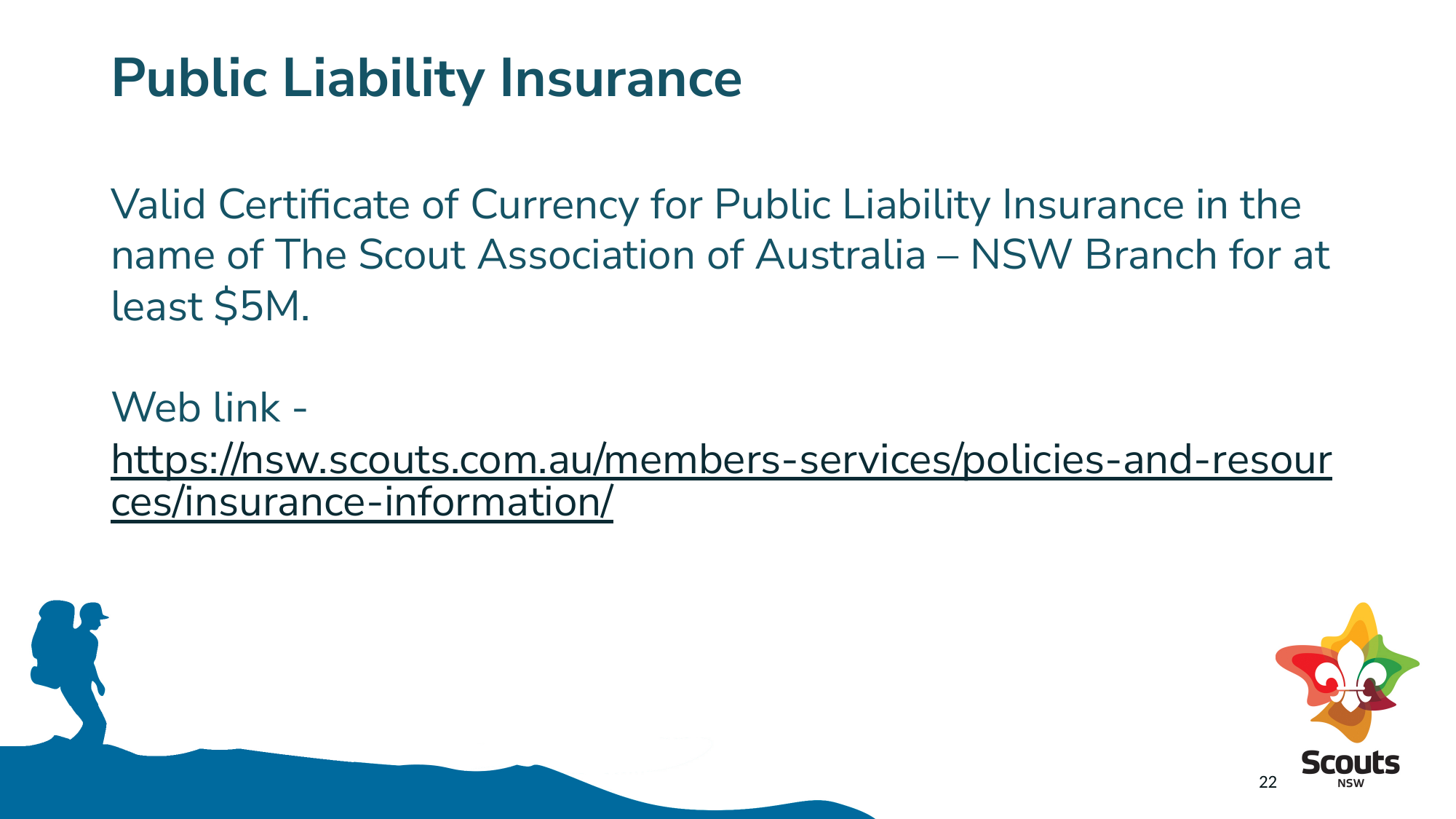

# Public Liability Insurance
Valid Certificate of Currency for Public Liability Insurance in the name of The Scout Association of Australia – NSW Branch for at least $5M.

Web link - https://nsw.scouts.com.au/members-services/policies-and-resources/insurance-information/
22